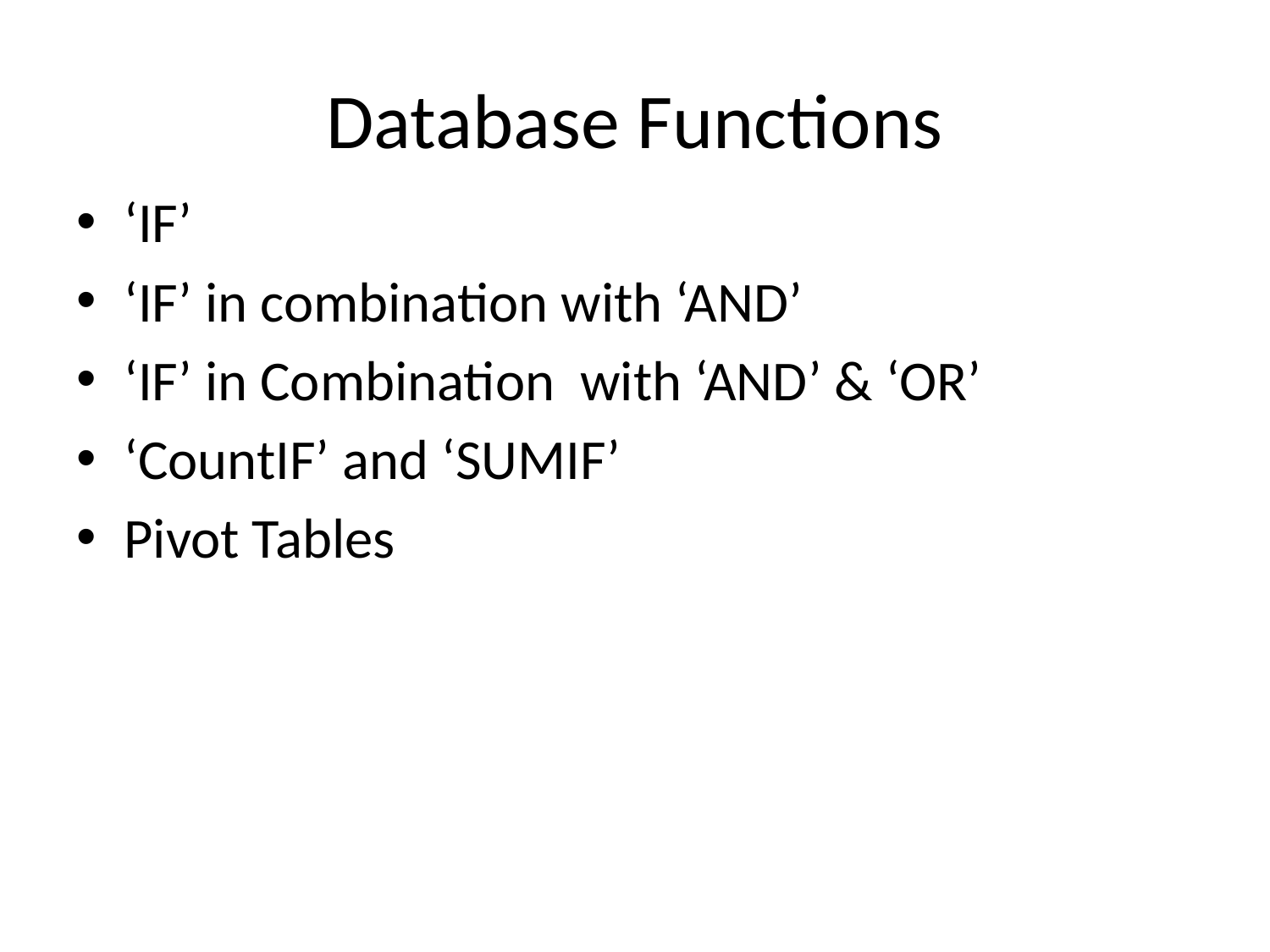

# Database Functions
‘IF’
‘IF’ in combination with ‘AND’
‘IF’ in Combination  with ‘AND’ & ‘OR’
‘CountIF’ and ‘SUMIF’
Pivot Tables